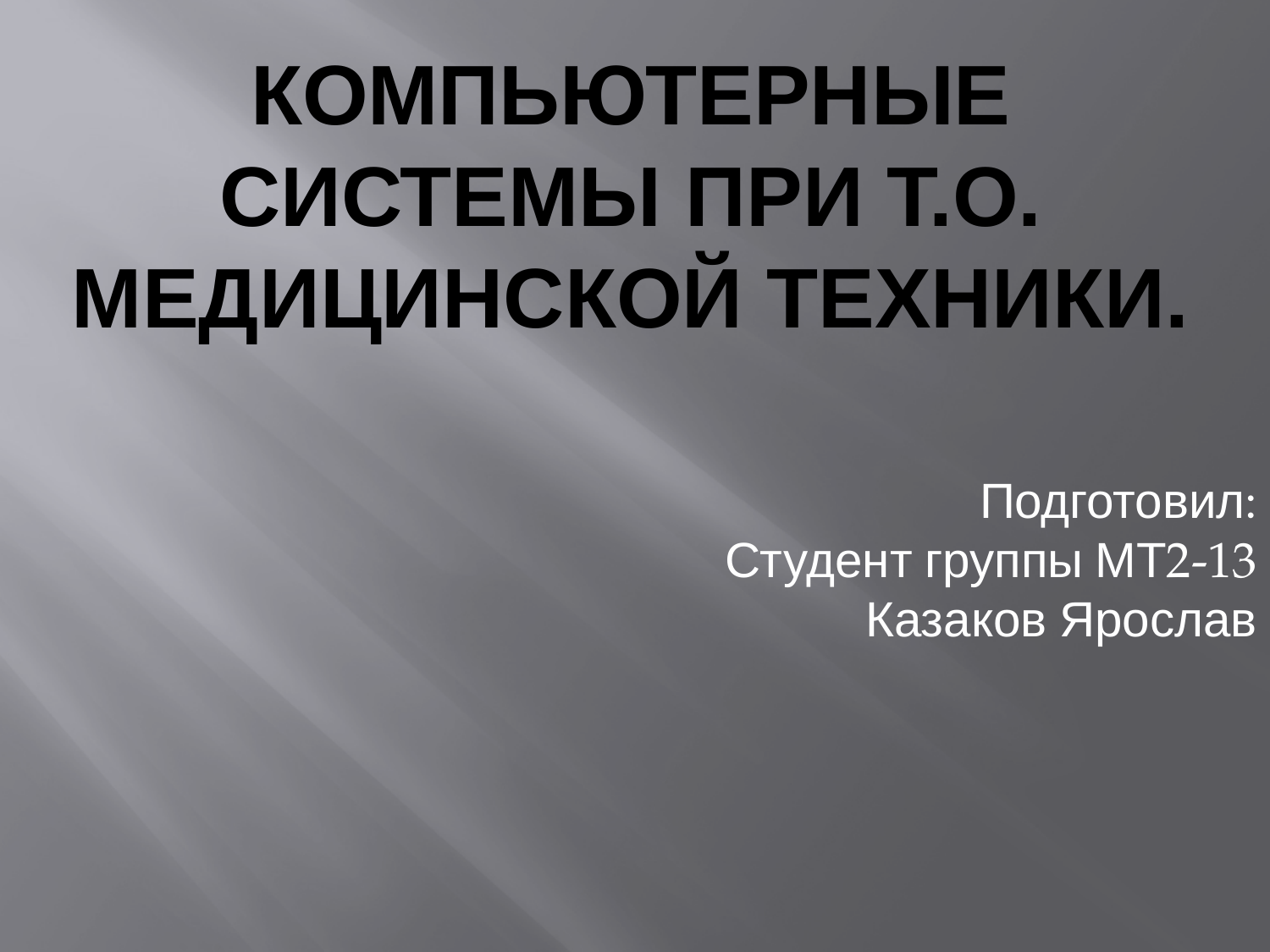

# Компьютерные системы при Т.О. медицинской техники.
Подготовил:
Студент группы МТ2-13
Казаков Ярослав